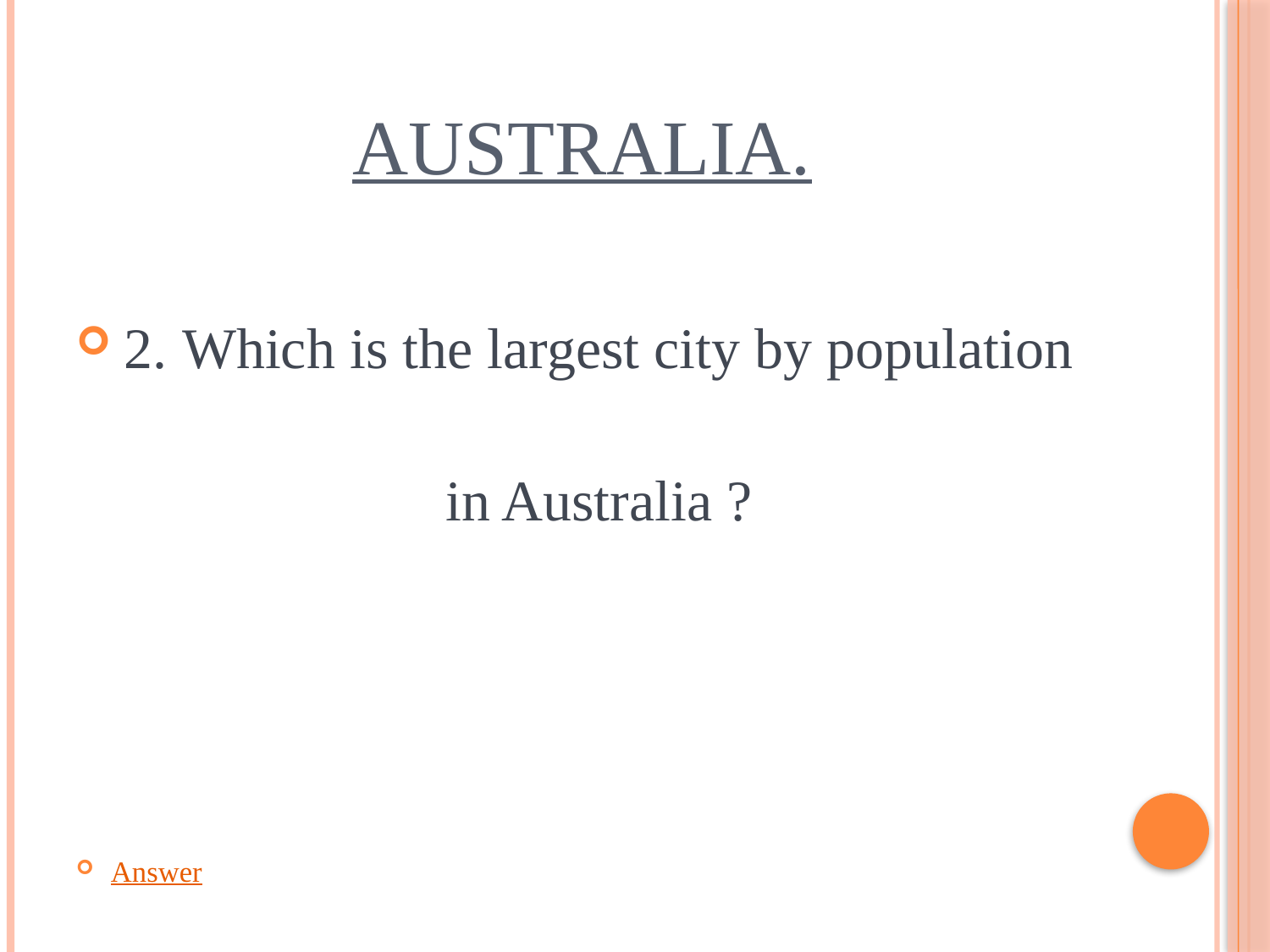

# Australia.
2. Which is the largest city by population in Australia ?

Answer